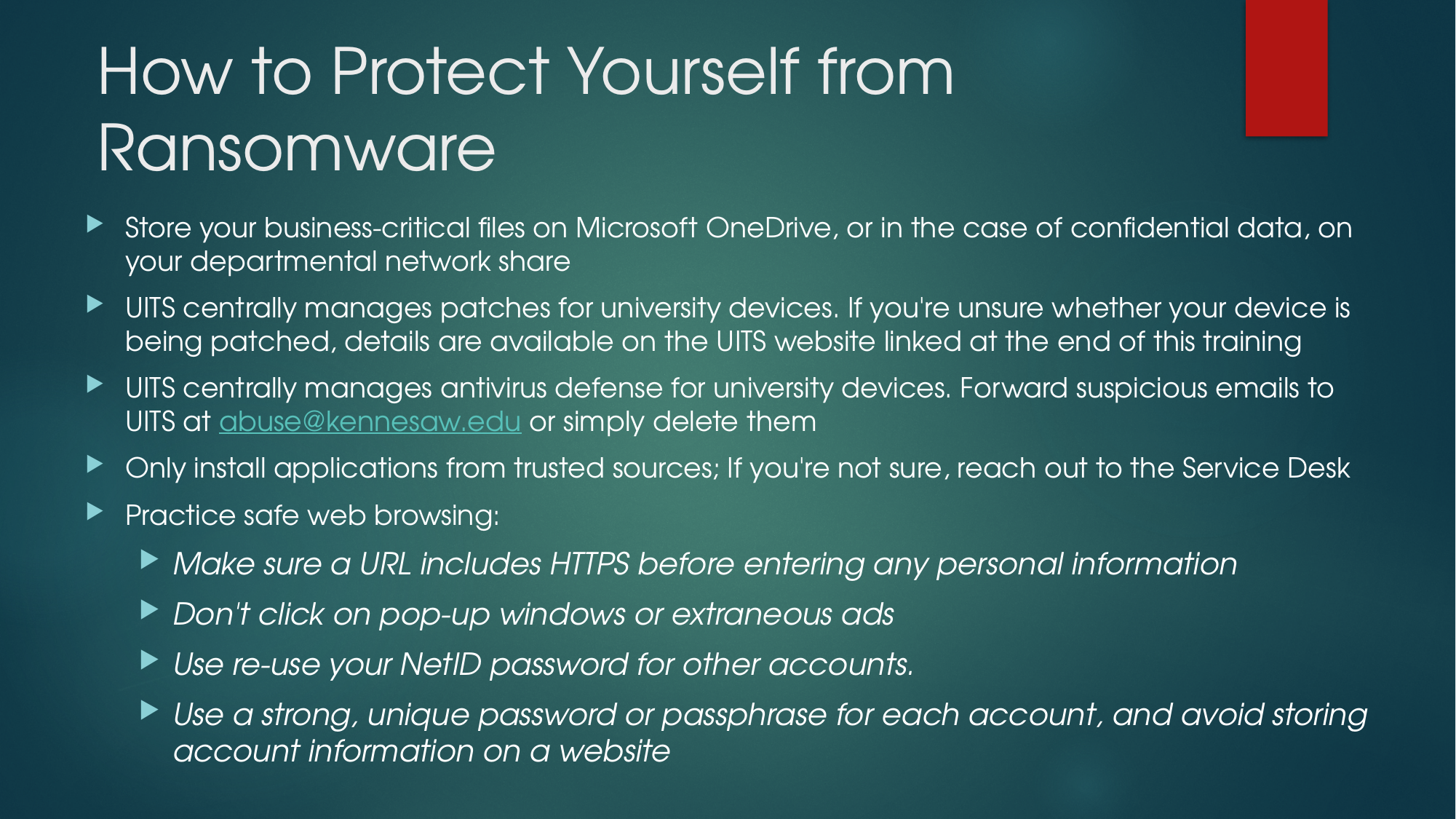

# How to Protect Yourself from Ransomware
Store your business-critical files on Microsoft OneDrive, or in the case of confidential data, on your departmental network share
UITS centrally manages patches for university devices. If you're unsure whether your device is being patched, details are available on the UITS website linked at the end of this training
UITS centrally manages antivirus defense for university devices. Forward suspicious emails to UITS at abuse@kennesaw.edu or simply delete them
Only install applications from trusted sources; If you're not sure, reach out to the Service Desk
Practice safe web browsing:
Make sure a URL includes HTTPS before entering any personal information
Don't click on pop-up windows or extraneous ads
Use re-use your NetID password for other accounts.
Use a strong, unique password or passphrase for each account, and avoid storing account information on a website